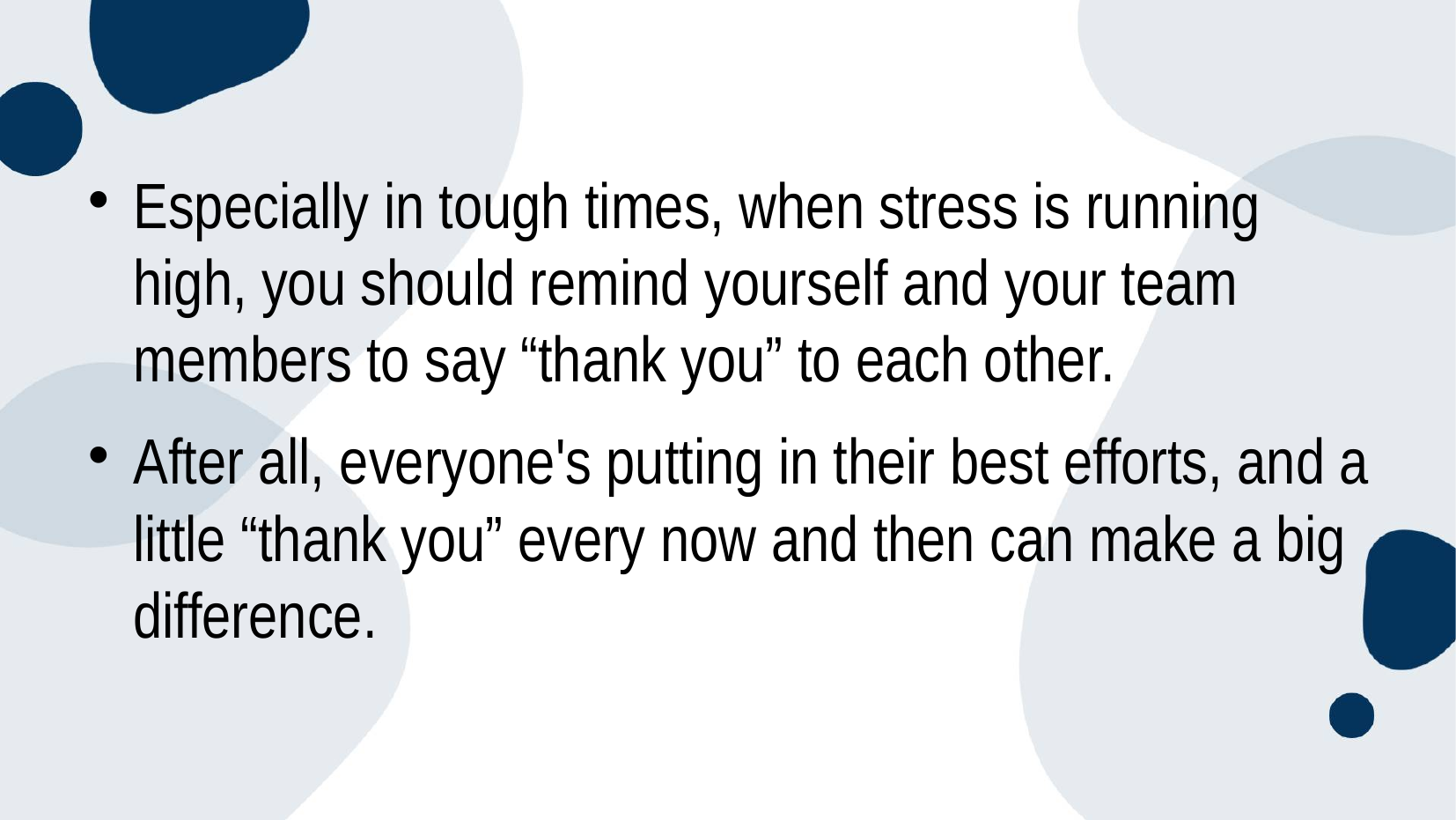

#
Especially in tough times, when stress is running high, you should remind yourself and your team members to say “thank you” to each other.
After all, everyone's putting in their best efforts, and a little “thank you” every now and then can make a big difference.